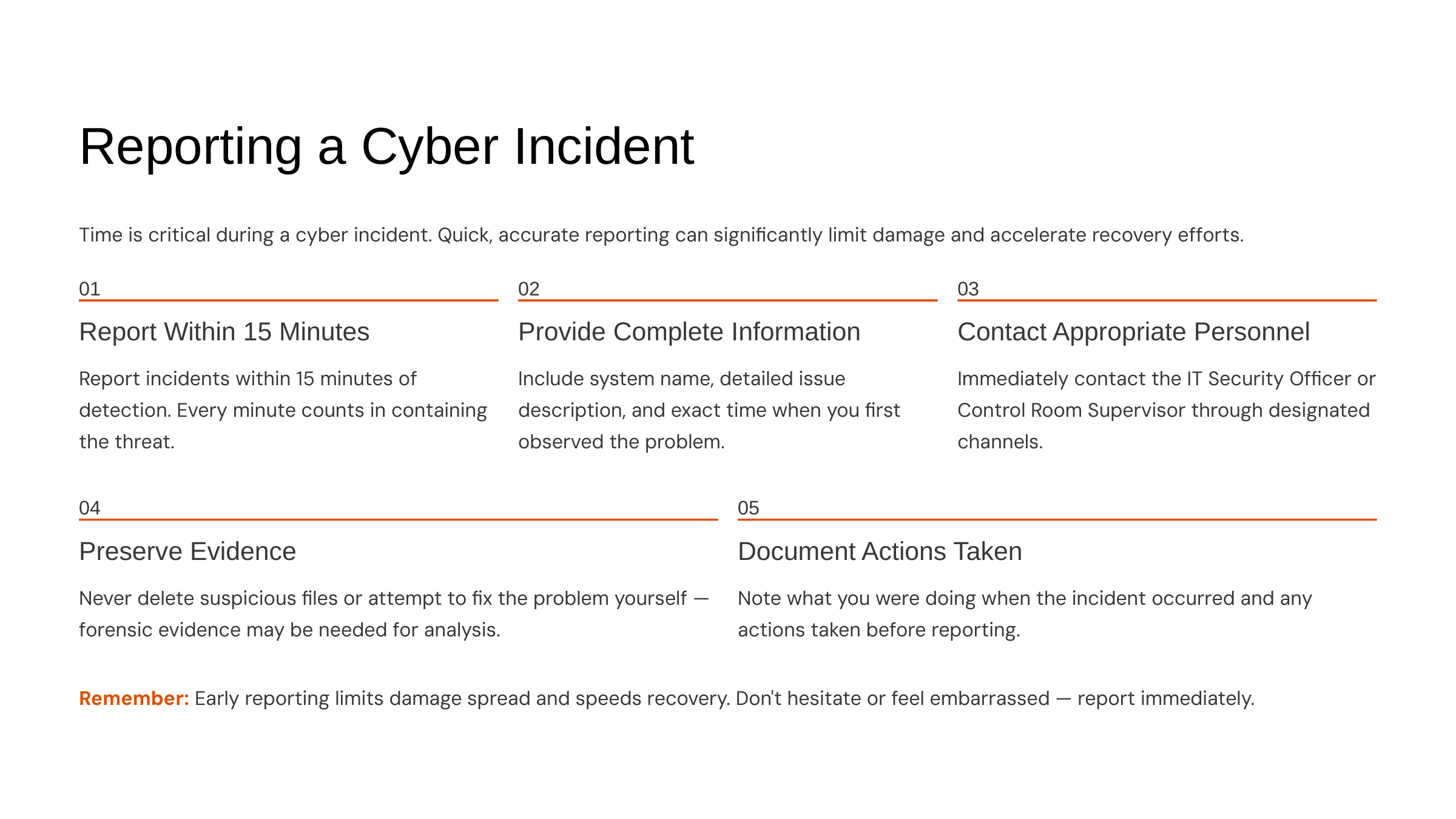

Reporting a Cyber Incident
Time is critical during a cyber incident. Quick, accurate reporting can significantly limit damage and accelerate recovery efforts.
01
02
03

Report Within 15 Minutes
Provide Complete Information
Contact Appropriate Personnel
Report incidents within 15 minutes of detection. Every minute counts in containing the threat.
Include system name, detailed issue description, and exact time when you first observed the problem.
Immediately contact the IT Security Officer or Control Room Supervisor through designated channels.
04
05

Preserve Evidence
Document Actions Taken
Never delete suspicious files or attempt to fix the problem yourself — forensic evidence may be needed for analysis.
Note what you were doing when the incident occurred and any actions taken before reporting.
Remember: Early reporting limits damage spread and speeds recovery. Don't hesitate or feel embarrassed — report immediately.